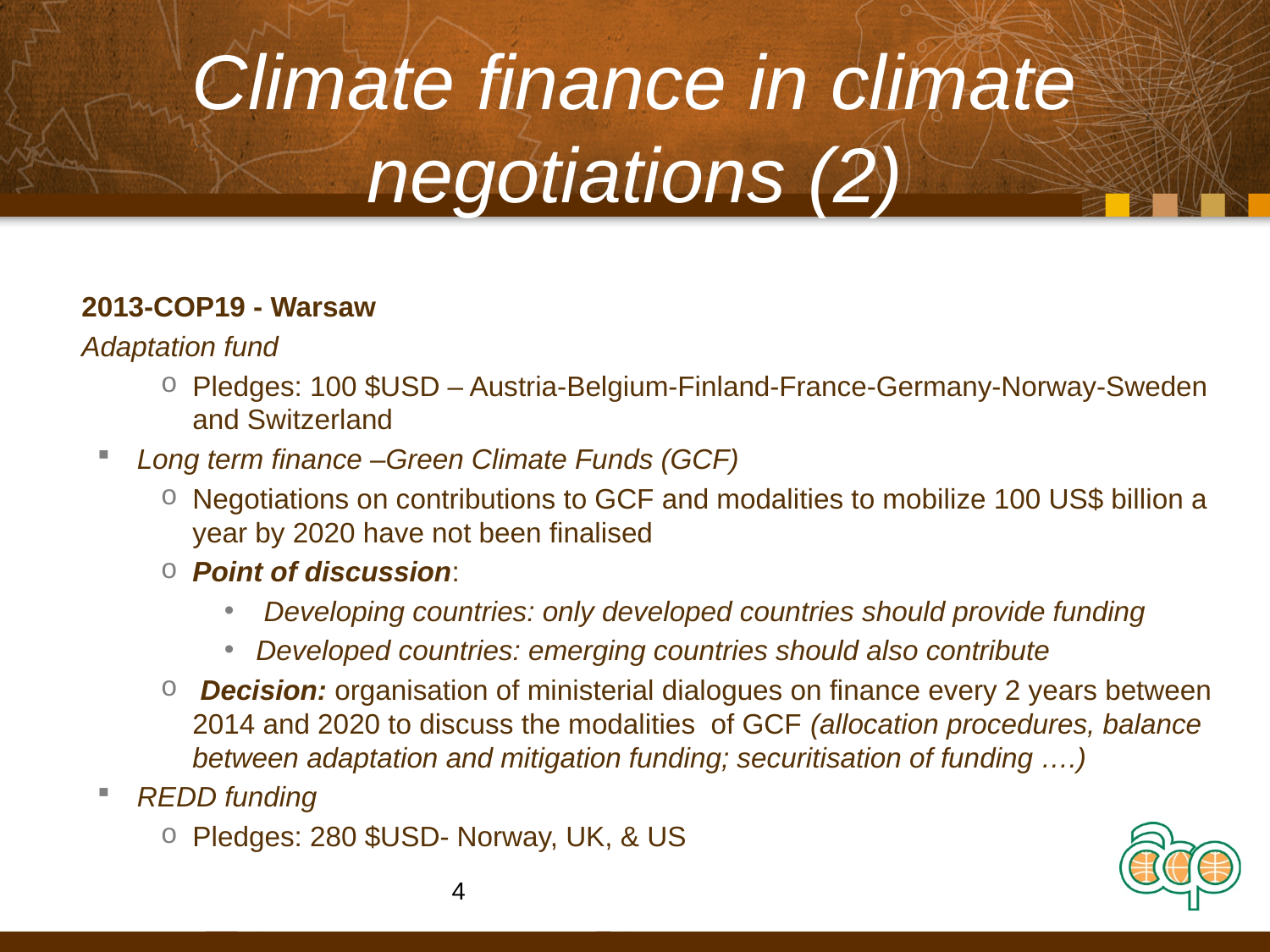

# Climate finance in climate negotiations (2)

2013-COP19 - Warsaw
Adaptation fund
Pledges: 100 $USD – Austria-Belgium-Finland-France-Germany-Norway-Sweden and Switzerland
Long term finance –Green Climate Funds (GCF)
Negotiations on contributions to GCF and modalities to mobilize 100 US$ billion a year by 2020 have not been finalised
Point of discussion:
 Developing countries: only developed countries should provide funding
Developed countries: emerging countries should also contribute
 Decision: organisation of ministerial dialogues on finance every 2 years between 2014 and 2020 to discuss the modalities  of GCF (allocation procedures, balance between adaptation and mitigation funding; securitisation of funding ….)
REDD funding
Pledges: 280 $USD- Norway, UK, & US

4